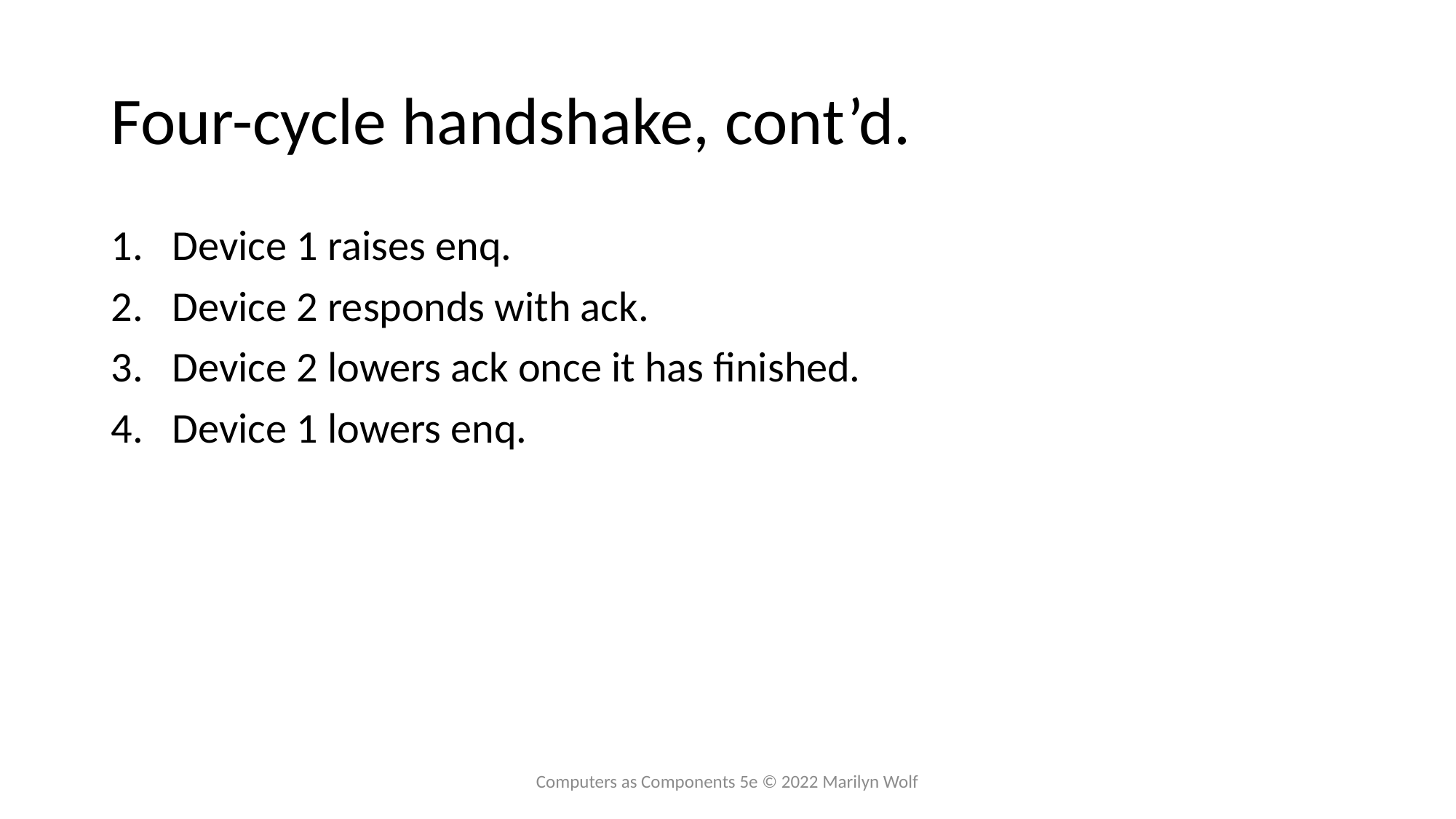

# Four-cycle handshake, cont’d.
Device 1 raises enq.
Device 2 responds with ack.
Device 2 lowers ack once it has finished.
Device 1 lowers enq.
Computers as Components 5e © 2022 Marilyn Wolf